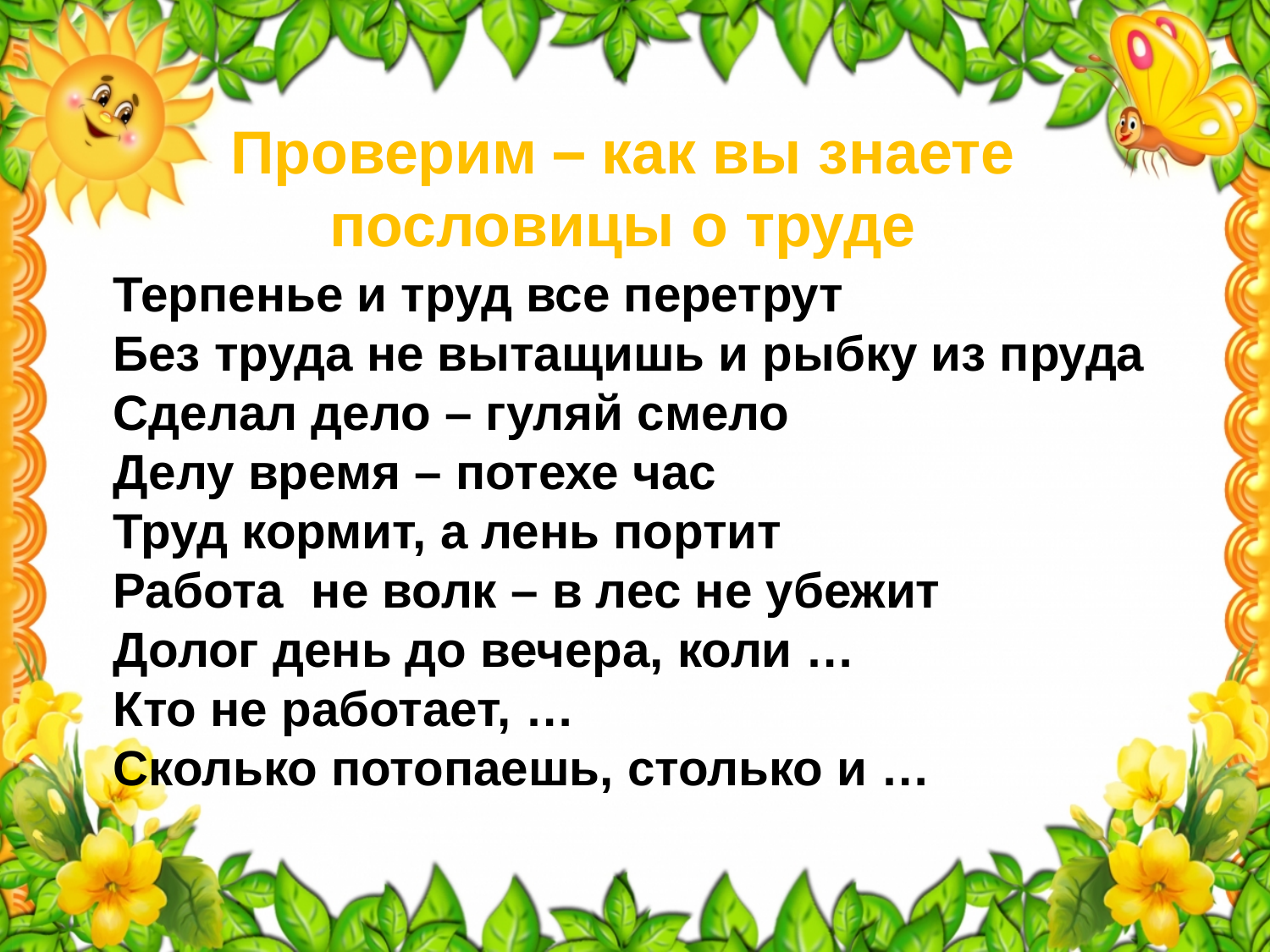

# Проверим – как вы знаете пословицы о труде
Терпенье и труд все перетрут
Без труда не вытащишь и рыбку из пруда
Сделал дело – гуляй смело
Делу время – потехе час
Труд кормит, а лень портит
Работа  не волк – в лес не убежит
Долог день до вечера, коли …
Кто не работает, …
Сколько потопаешь, столько и …